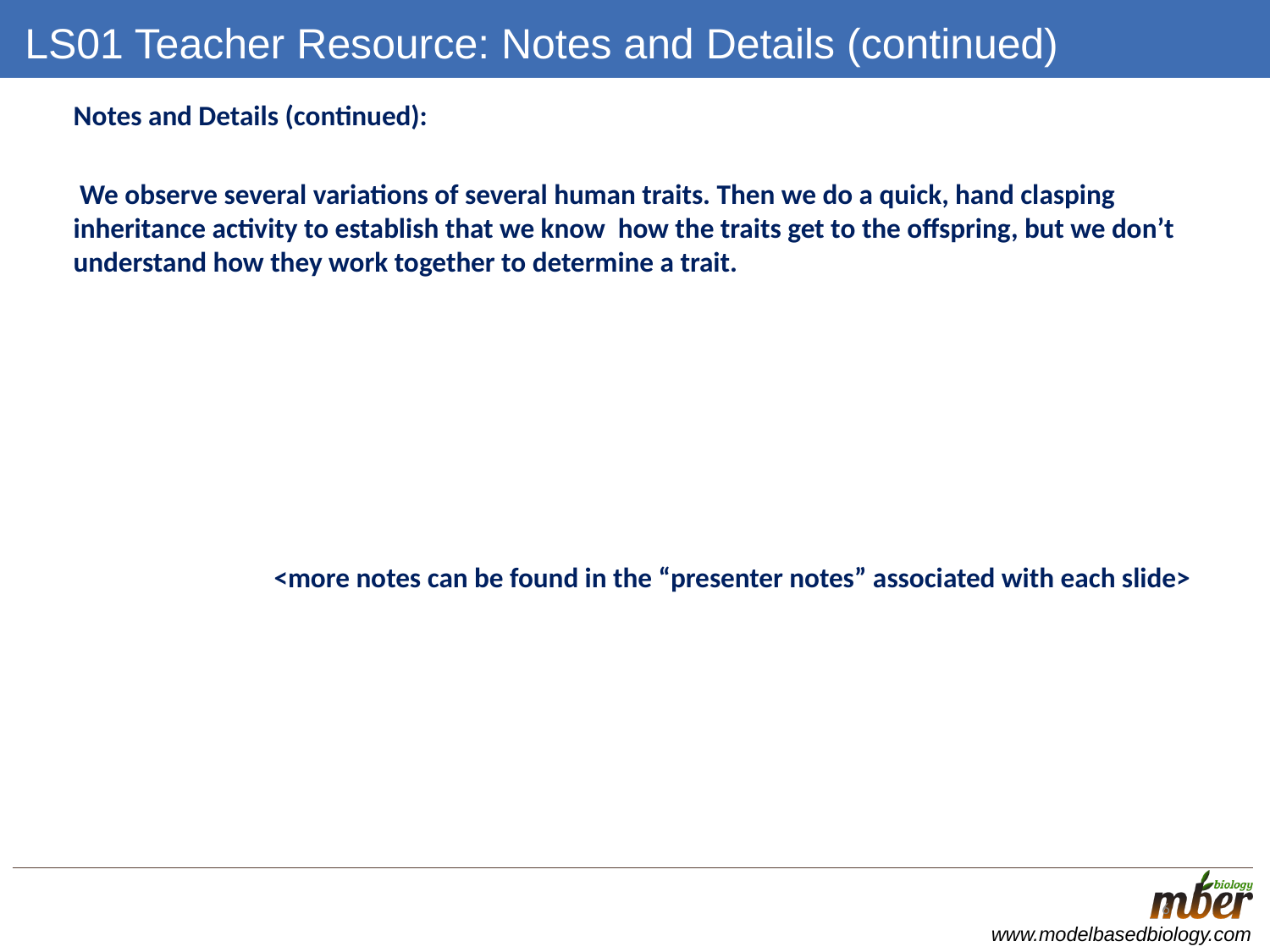

# LS01 Teacher Resource: Notes and Details (continued)
Notes and Details (continued):

 We observe several variations of several human traits. Then we do a quick, hand clasping inheritance activity to establish that we know  how the traits get to the offspring, but we don’t understand how they work together to determine a trait.

<more notes can be found in the “presenter notes” associated with each slide>
6